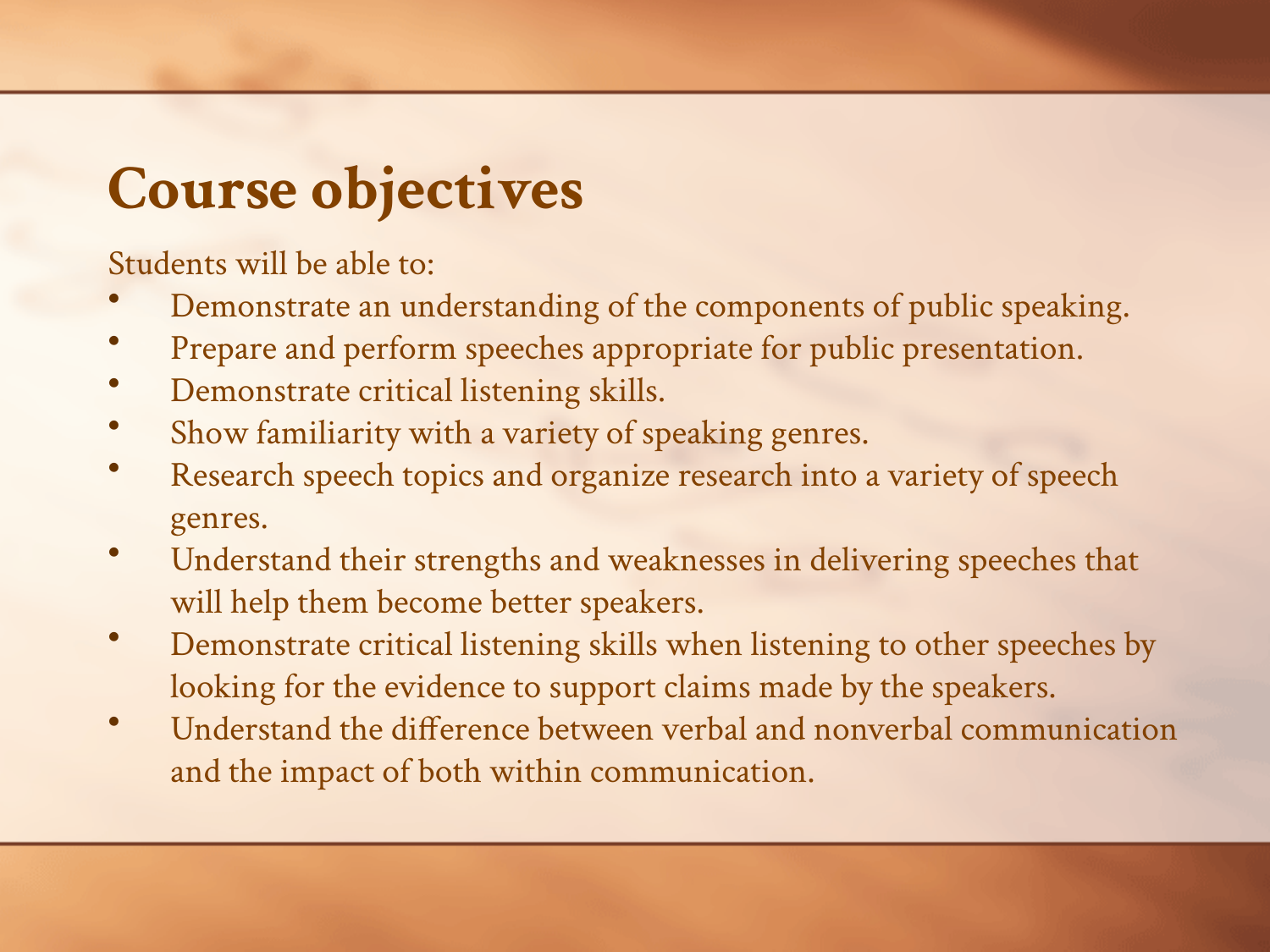

# Course objectives
Students will be able to:
Demonstrate an understanding of the components of public speaking.
Prepare and perform speeches appropriate for public presentation.
Demonstrate critical listening skills.
Show familiarity with a variety of speaking genres.
Research speech topics and organize research into a variety of speech genres.
Understand their strengths and weaknesses in delivering speeches that will help them become better speakers.
Demonstrate critical listening skills when listening to other speeches by looking for the evidence to support claims made by the speakers.
Understand the difference between verbal and nonverbal communication and the impact of both within communication.